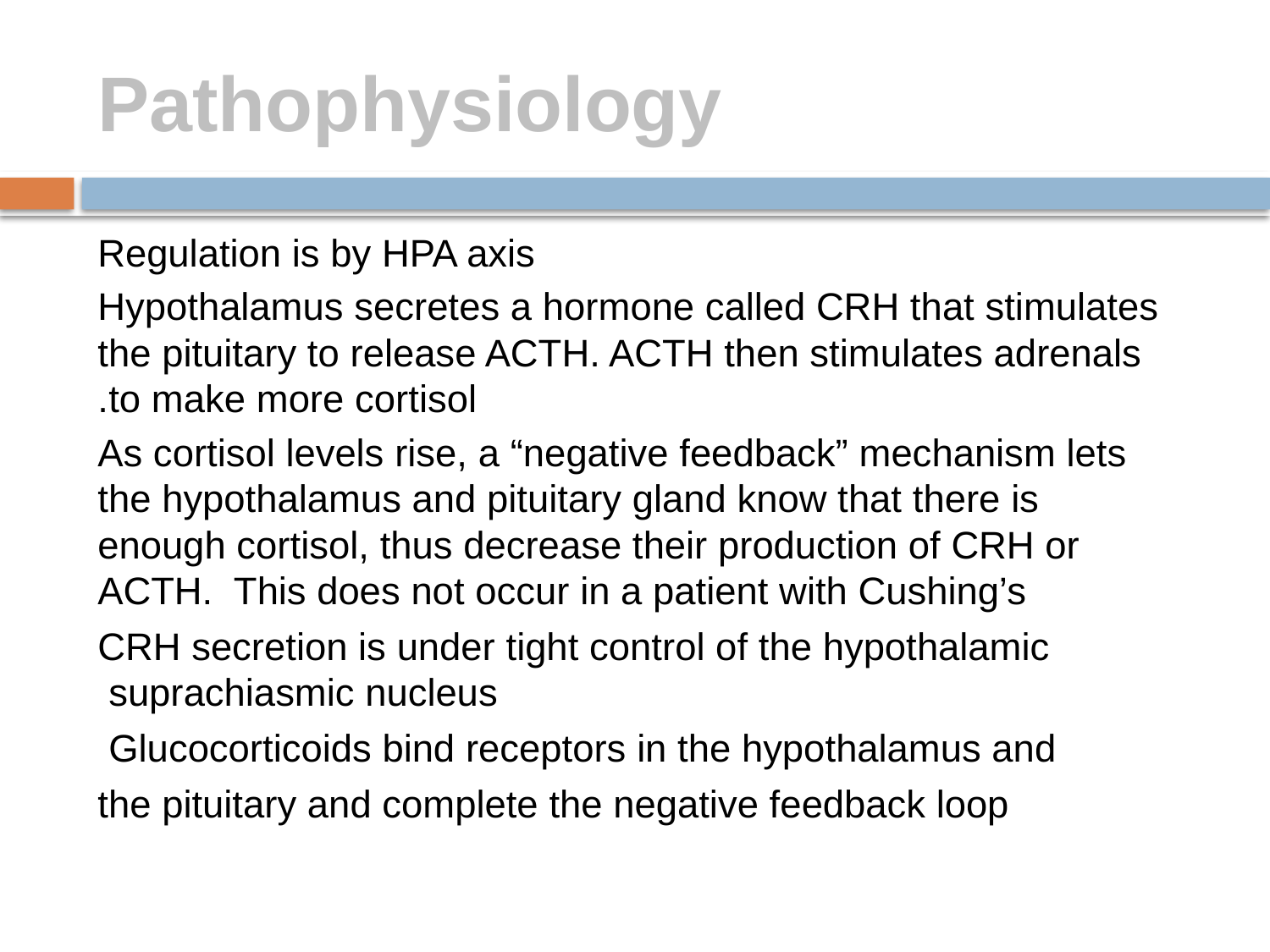

# Pathophysiology
Regulation is by HPA axis
Hypothalamus secretes a hormone called CRH that stimulates the pituitary to release ACTH. ACTH then stimulates adrenals to make more cortisol.
As cortisol levels rise, a “negative feedback” mechanism lets the hypothalamus and pituitary gland know that there is enough cortisol, thus decrease their production of CRH or ACTH.  This does not occur in a patient with Cushing’s
CRH secretion is under tight control of the hypothalamic suprachiasmic nucleus
Glucocorticoids bind receptors in the hypothalamus and
the pituitary and complete the negative feedback loop